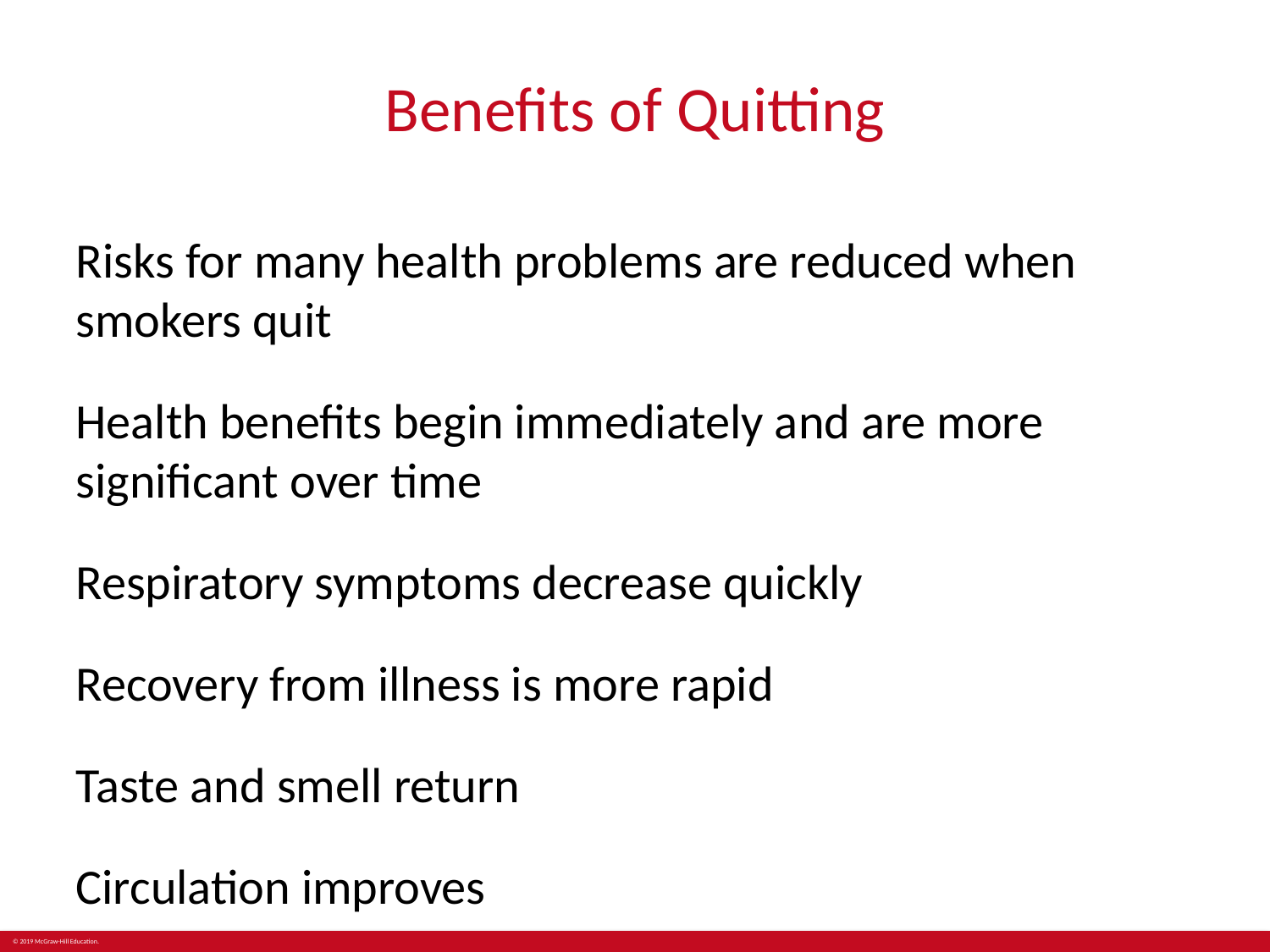

# Benefits of Quitting
Risks for many health problems are reduced when smokers quit
Health benefits begin immediately and are more significant over time
Respiratory symptoms decrease quickly
Recovery from illness is more rapid
Taste and smell return
Circulation improves